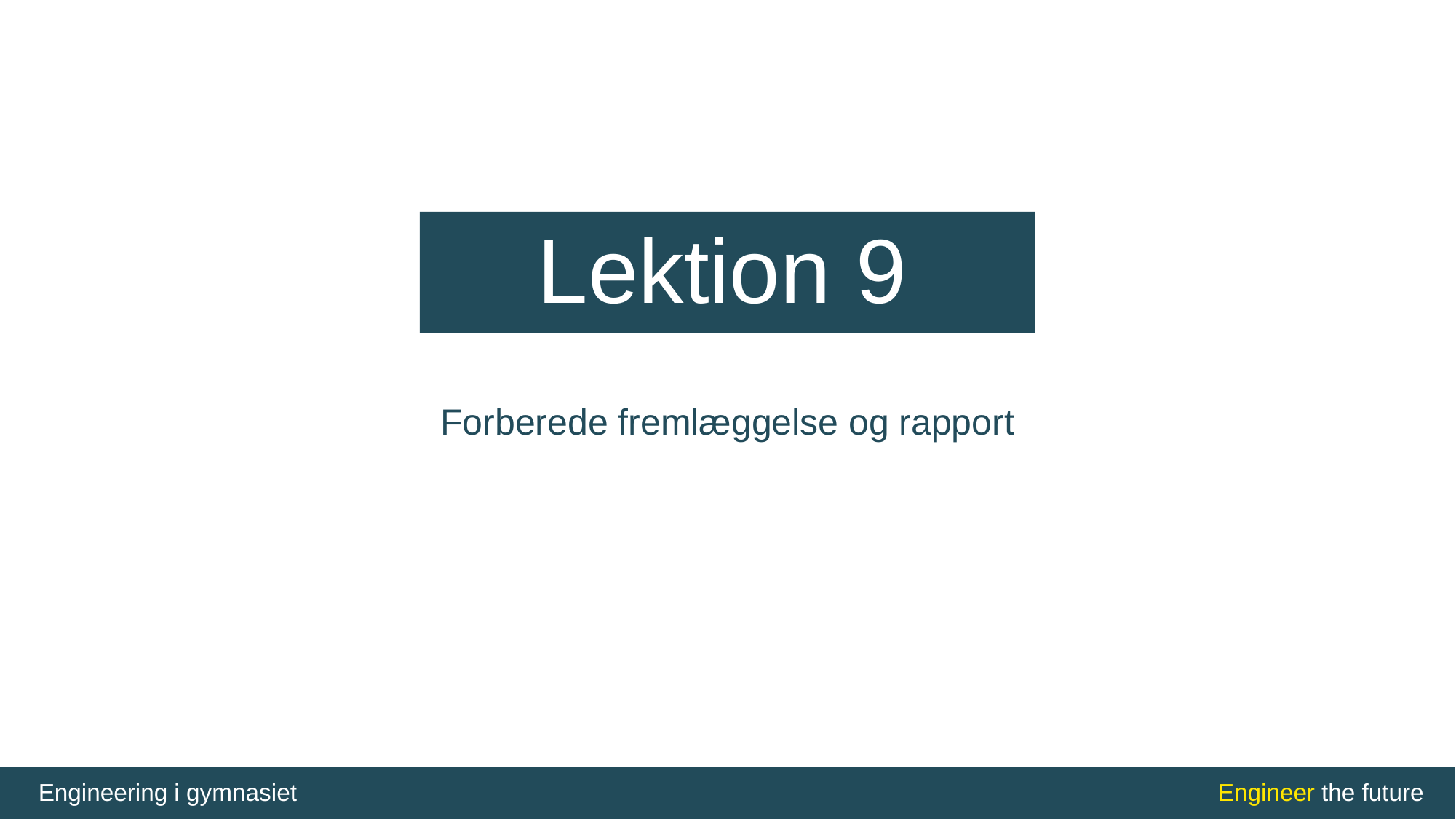

#
Lektion 9
Forberede fremlæggelse og rapport